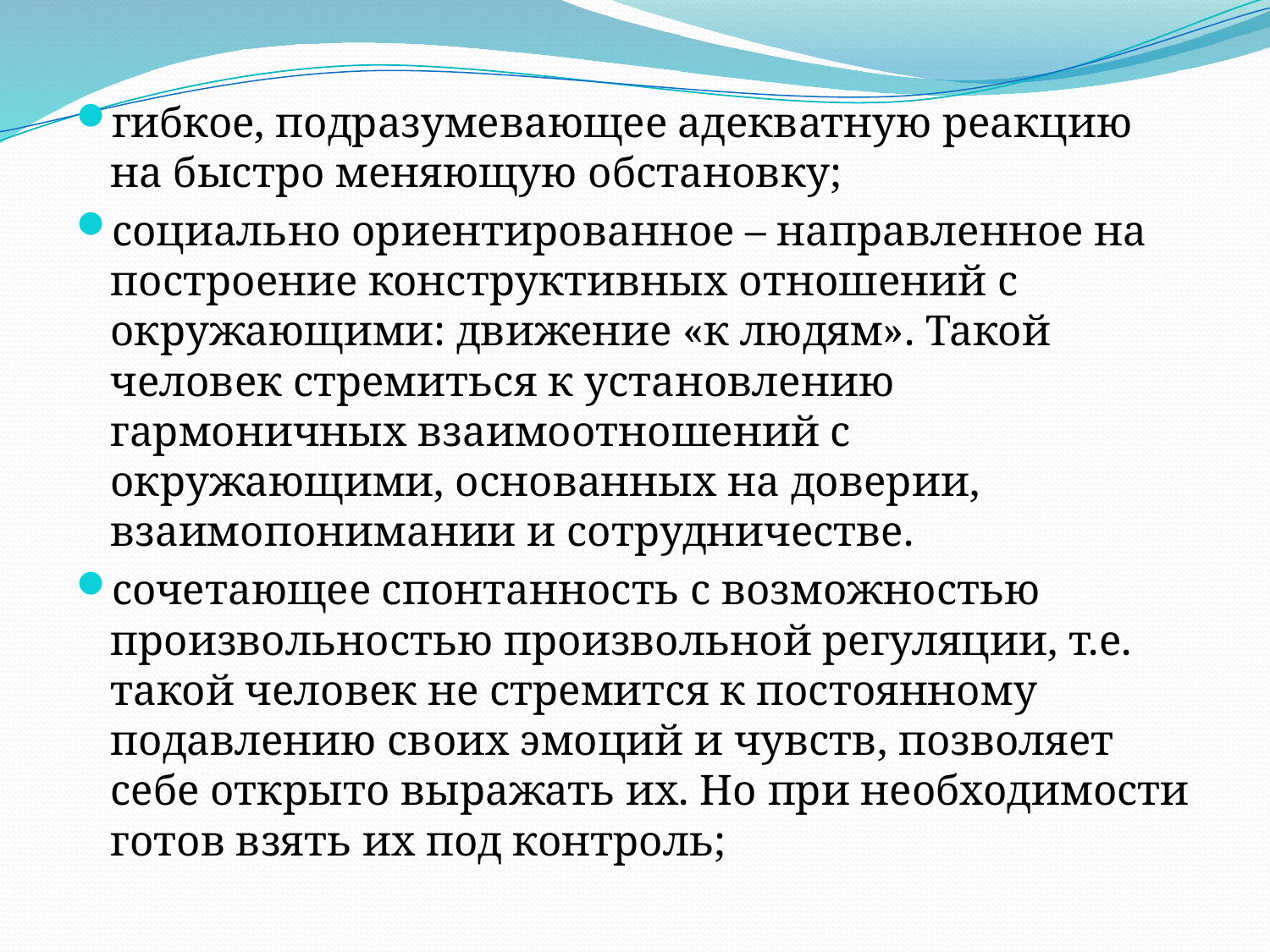

гибкое, подразумевающее адекватную реакцию на быстро меняющую обстановку;
социально ориентированное – направленное на построение конструктивных отношений с окружающими: движение «к людям». Такой человек стремиться к установлению гармоничных взаимоотношений с окружающими, основанных на доверии, взаимопонимании и сотрудничестве.
сочетающее спонтанность с возможностью произвольностью произвольной регуляции, т.е. такой человек не стремится к постоянному подавлению своих эмоций и чувств, позволяет себе открыто выражать их. Но при необходимости готов взять их под контроль;